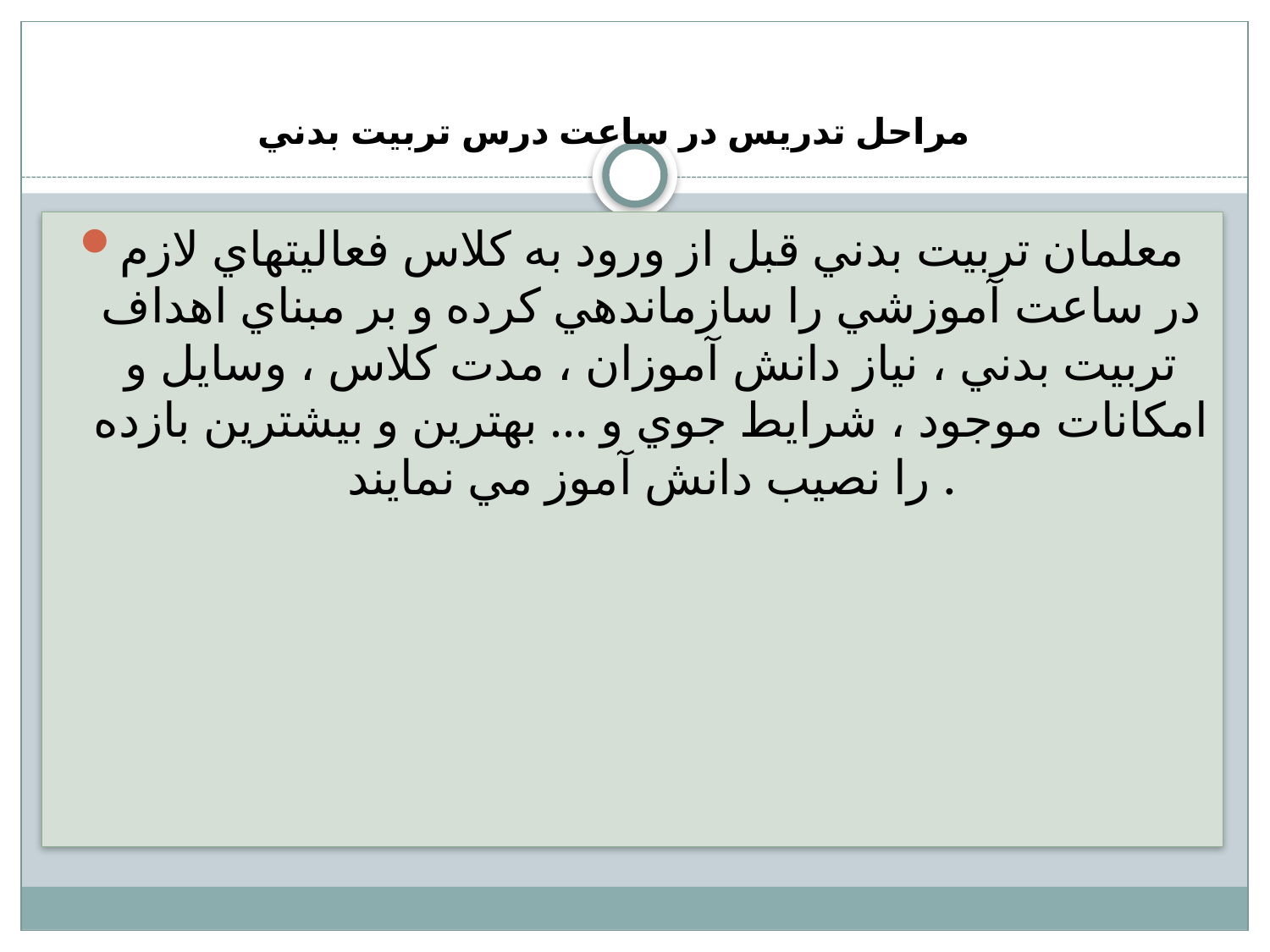

# مراحل تدريس در ساعت درس تربيت بدني
معلمان تربيت بدني قبل از ورود به كلاس فعاليتهاي لازم در ساعت آموزشي را سازماندهي كرده و بر مبناي اهداف تربيت بدني ، نياز دانش آموزان ، مدت كلاس ، وسايل و امكانات موجود ، شرايط جوي و … بهترين و بيشترین بازده را نصيب دانش آموز مي نمايند .